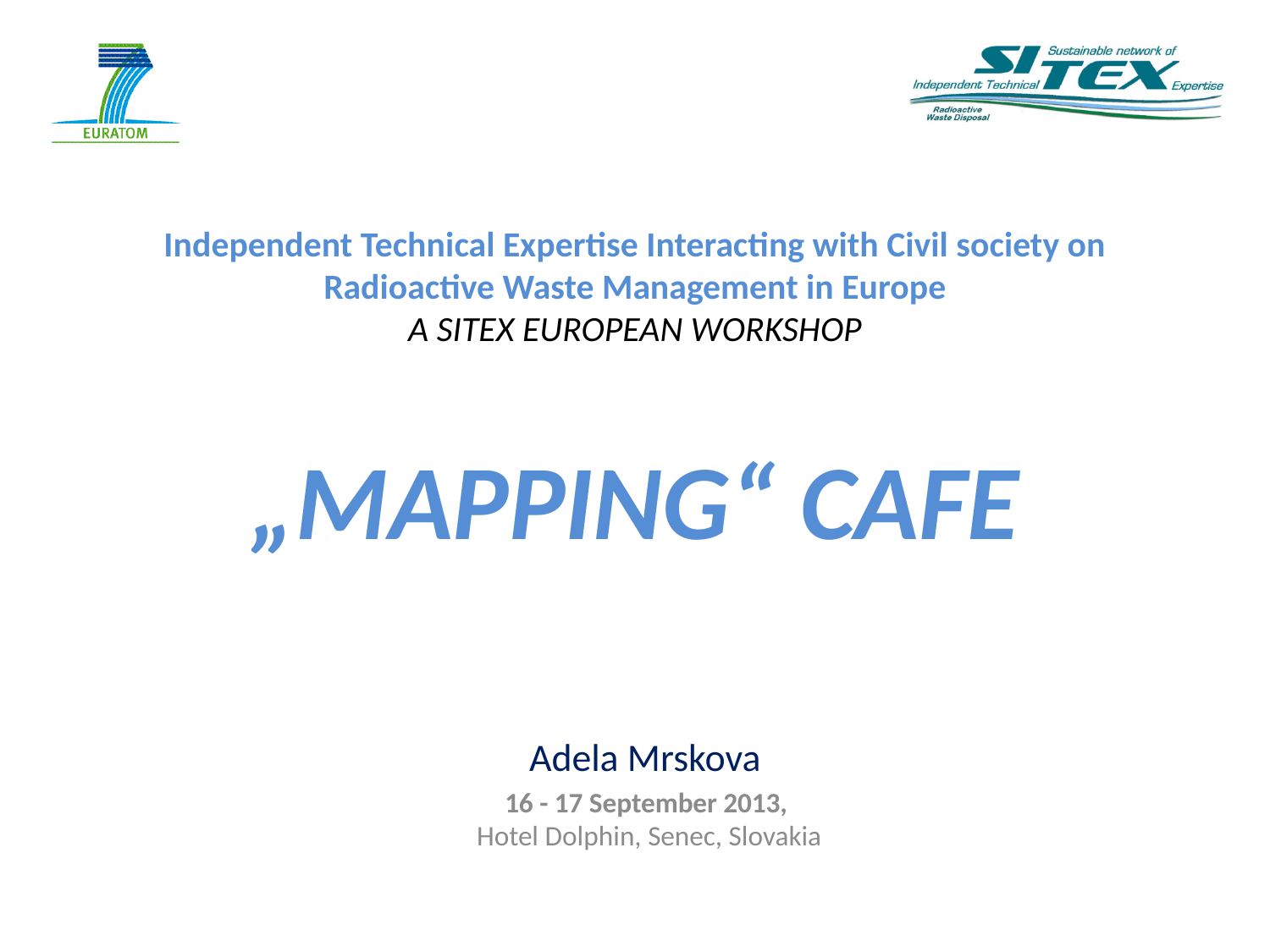

# Independent Technical Expertise Interacting with Civil society on Radioactive Waste Management in Europe A SITEX EUROPEAN WORKSHOP „MAPPING“ CAFE
Adela Mrskova
16 - 17 September 2013,
Hotel Dolphin, Senec, Slovakia